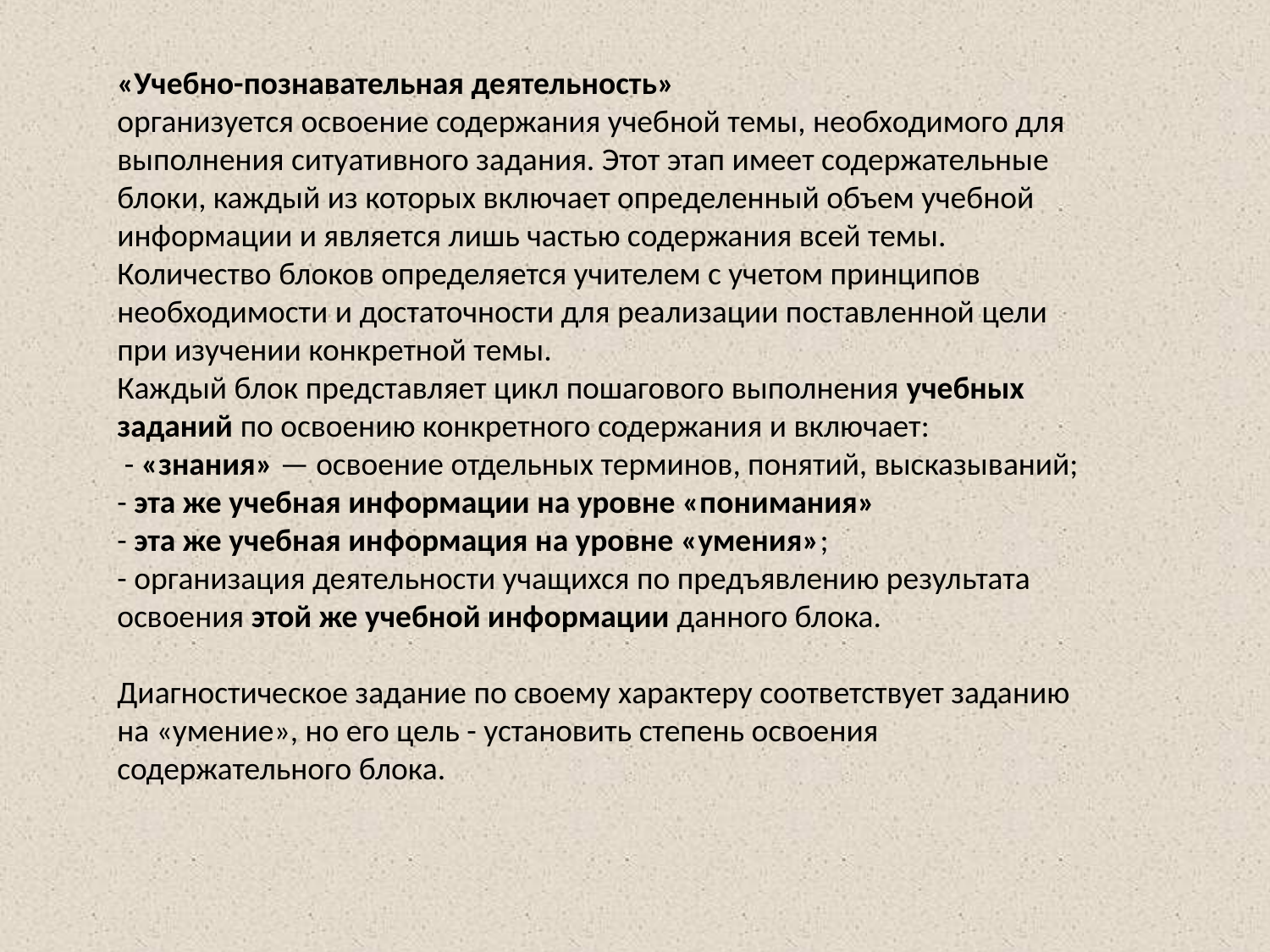

«Учебно-познавательная деятельность»
организуется освоение содержания учебной темы, необходимого для выполнения ситуативного задания. Этот этап имеет содержательные блоки, каждый из которых включает определенный объем учебной информации и является лишь частью содержания всей темы. Количество блоков определяется учителем с учетом принципов необходимости и достаточности для реализации поставленной цели при изучении конкретной темы.
Каждый блок представляет цикл пошагового выполнения учебных заданий по освоению конкретного содержания и включает: 
 - «знания» — освоение отдельных терминов, понятий, высказываний;
- эта же учебная информации на уровне «понимания»
- эта же учебная информация на уровне «умения»;
- организация деятельности учащихся по предъявлению результата освоения этой же учебной информации данного блока.

Диагностическое задание по своему характеру соответствует заданию на «умение», но его цель - установить степень освоения содержательного блока.